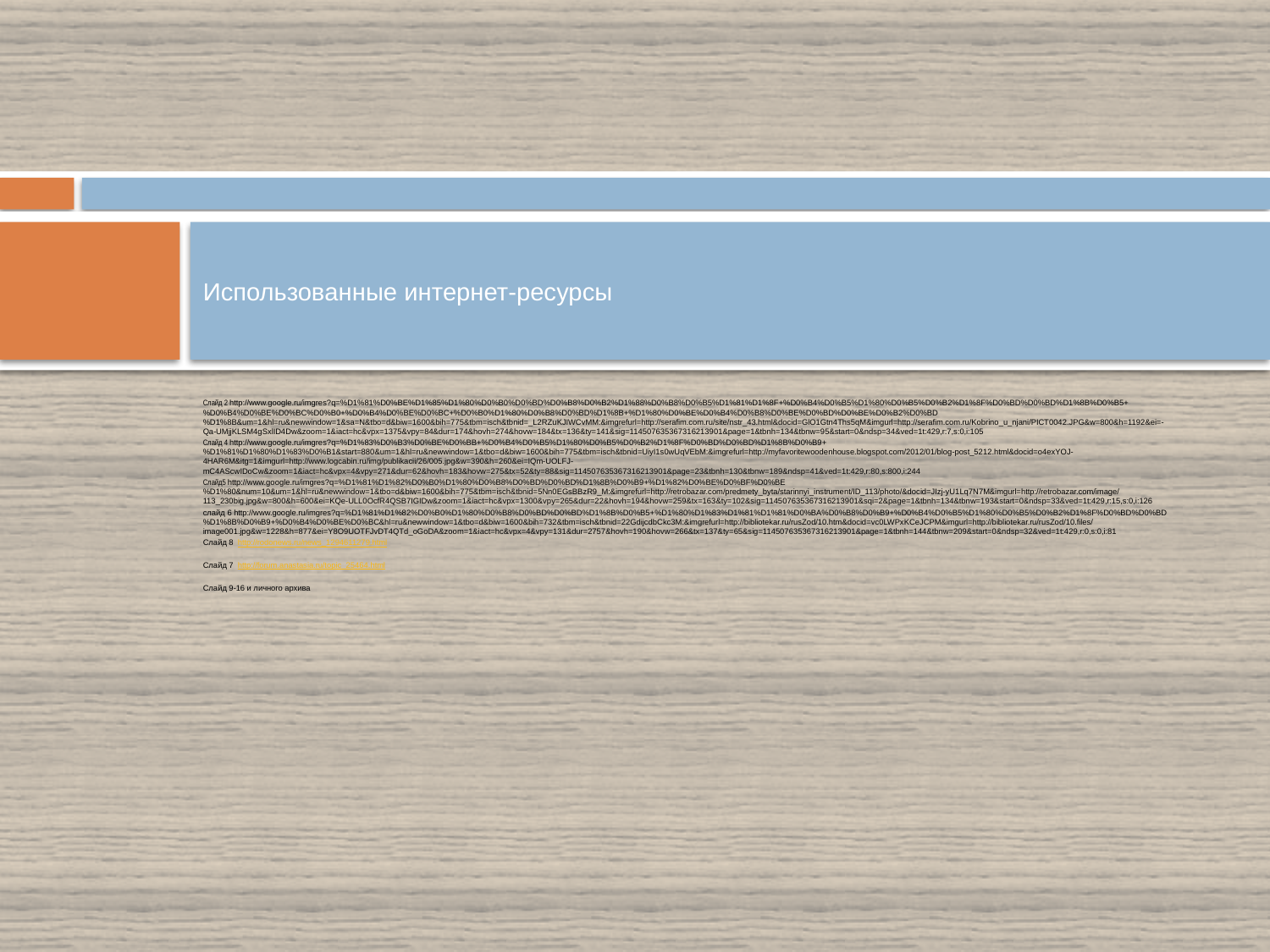

# Использованные интернет-ресурсы

Слайд 2 http://www.google.ru/imgres?q=%D1%81%D0%BE%D1%85%D1%80%D0%B0%D0%BD%D0%B8%D0%B2%D1%88%D0%B8%D0%B5%D1%81%D1%8F+%D0%B4%D0%B5%D1%80%D0%B5%D0%B2%D1%8F%D0%BD%D0%BD%D1%8B%D0%B5+%D0%B4%D0%BE%D0%BC%D0%B0+%D0%B4%D0%BE%D0%BC+%D0%B0%D1%80%D0%B8%D0%BD%D1%8B+%D1%80%D0%BE%D0%B4%D0%B8%D0%BE%D0%BD%D0%BE%D0%B2%D0%BD%D1%8B&um=1&hl=ru&newwindow=1&sa=N&tbo=d&biw=1600&bih=775&tbm=isch&tbnid=_L2RZuKJIWCvMM:&imgrefurl=http://serafim.com.ru/site/nstr_43.html&docid=GlO1Gtn4Ths5qM&imgurl=http://serafim.com.ru/Kobrino_u_njani/PICT0042.JPG&w=800&h=1192&ei=-Qa-UMjjKLSM4gSxlID4Dw&zoom=1&iact=hc&vpx=1375&vpy=84&dur=174&hovh=274&hovw=184&tx=136&ty=141&sig=114507635367316213901&page=1&tbnh=134&tbnw=95&start=0&ndsp=34&ved=1t:429,r:7,s:0,i:105
Слайд 4 http://www.google.ru/imgres?q=%D1%83%D0%B3%D0%BE%D0%BB+%D0%B4%D0%B5%D1%80%D0%B5%D0%B2%D1%8F%D0%BD%D0%BD%D1%8B%D0%B9+%D1%81%D1%80%D1%83%D0%B1&start=880&um=1&hl=ru&newwindow=1&tbo=d&biw=1600&bih=775&tbm=isch&tbnid=UiyI1s0wUqVEbM:&imgrefurl=http://myfavoritewoodenhouse.blogspot.com/2012/01/blog-post_5212.html&docid=o4exYOJ-4HAR6M&itg=1&imgurl=http://www.logcabin.ru/img/publikacii/26/005.jpg&w=390&h=260&ei=IQm-UOLFJ-mC4AScwIDoCw&zoom=1&iact=hc&vpx=4&vpy=271&dur=62&hovh=183&hovw=275&tx=52&ty=88&sig=114507635367316213901&page=23&tbnh=130&tbnw=189&ndsp=41&ved=1t:429,r:80,s:800,i:244
Слайд5 http://www.google.ru/imgres?q=%D1%81%D1%82%D0%B0%D1%80%D0%B8%D0%BD%D0%BD%D1%8B%D0%B9+%D1%82%D0%BE%D0%BF%D0%BE%D1%80&num=10&um=1&hl=ru&newwindow=1&tbo=d&biw=1600&bih=775&tbm=isch&tbnid=5Nn0EGsBBzR9_M:&imgrefurl=http://retrobazar.com/predmety_byta/starinnyi_instrument/ID_113/photo/&docid=JIzj-yU1Lq7N7M&imgurl=http://retrobazar.com/image/113_230big.jpg&w=800&h=600&ei=KQe-ULL0OcfR4QSB7IGIDw&zoom=1&iact=hc&vpx=1300&vpy=265&dur=22&hovh=194&hovw=259&tx=163&ty=102&sig=114507635367316213901&sqi=2&page=1&tbnh=134&tbnw=193&start=0&ndsp=33&ved=1t:429,r:15,s:0,i:126
слайд 6 http://www.google.ru/imgres?q=%D1%81%D1%82%D0%B0%D1%80%D0%B8%D0%BD%D0%BD%D1%8B%D0%B5+%D1%80%D1%83%D1%81%D1%81%D0%BA%D0%B8%D0%B9+%D0%B4%D0%B5%D1%80%D0%B5%D0%B2%D1%8F%D0%BD%D0%BD%D1%8B%D0%B9+%D0%B4%D0%BE%D0%BC&hl=ru&newwindow=1&tbo=d&biw=1600&bih=732&tbm=isch&tbnid=22GdijcdbCkc3M:&imgrefurl=http://bibliotekar.ru/rusZod/10.htm&docid=vc0LWPxKCeJCPM&imgurl=http://bibliotekar.ru/rusZod/10.files/image001.jpg&w=1228&h=877&ei=Y8O9UOTFJvDT4QTd_oGoDA&zoom=1&iact=hc&vpx=4&vpy=131&dur=2757&hovh=190&hovw=266&tx=137&ty=65&sig=114507635367316213901&page=1&tbnh=144&tbnw=209&start=0&ndsp=32&ved=1t:429,r:0,s:0,i:81
Слайд 8  http://rodonews.ru/news_1294611279.html

Слайд 7  http://forum.anastasia.ru/topic_25464.html

Слайд 9-16 и личного архива